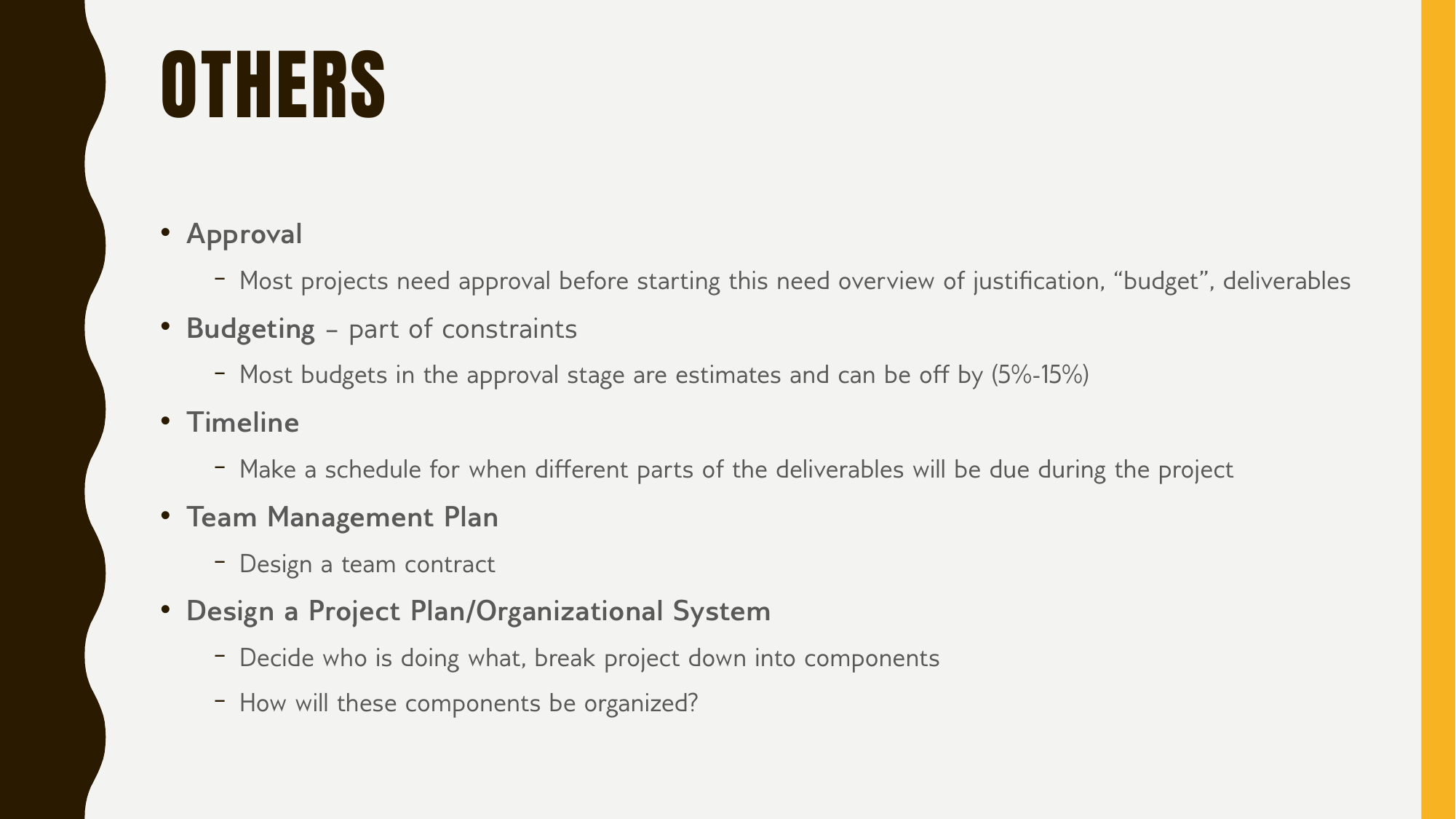

# Others
Approval
Most projects need approval before starting this need overview of justification, “budget”, deliverables
Budgeting – part of constraints
Most budgets in the approval stage are estimates and can be off by (5%-15%)
Timeline
Make a schedule for when different parts of the deliverables will be due during the project
Team Management Plan
Design a team contract
Design a Project Plan/Organizational System
Decide who is doing what, break project down into components
How will these components be organized?